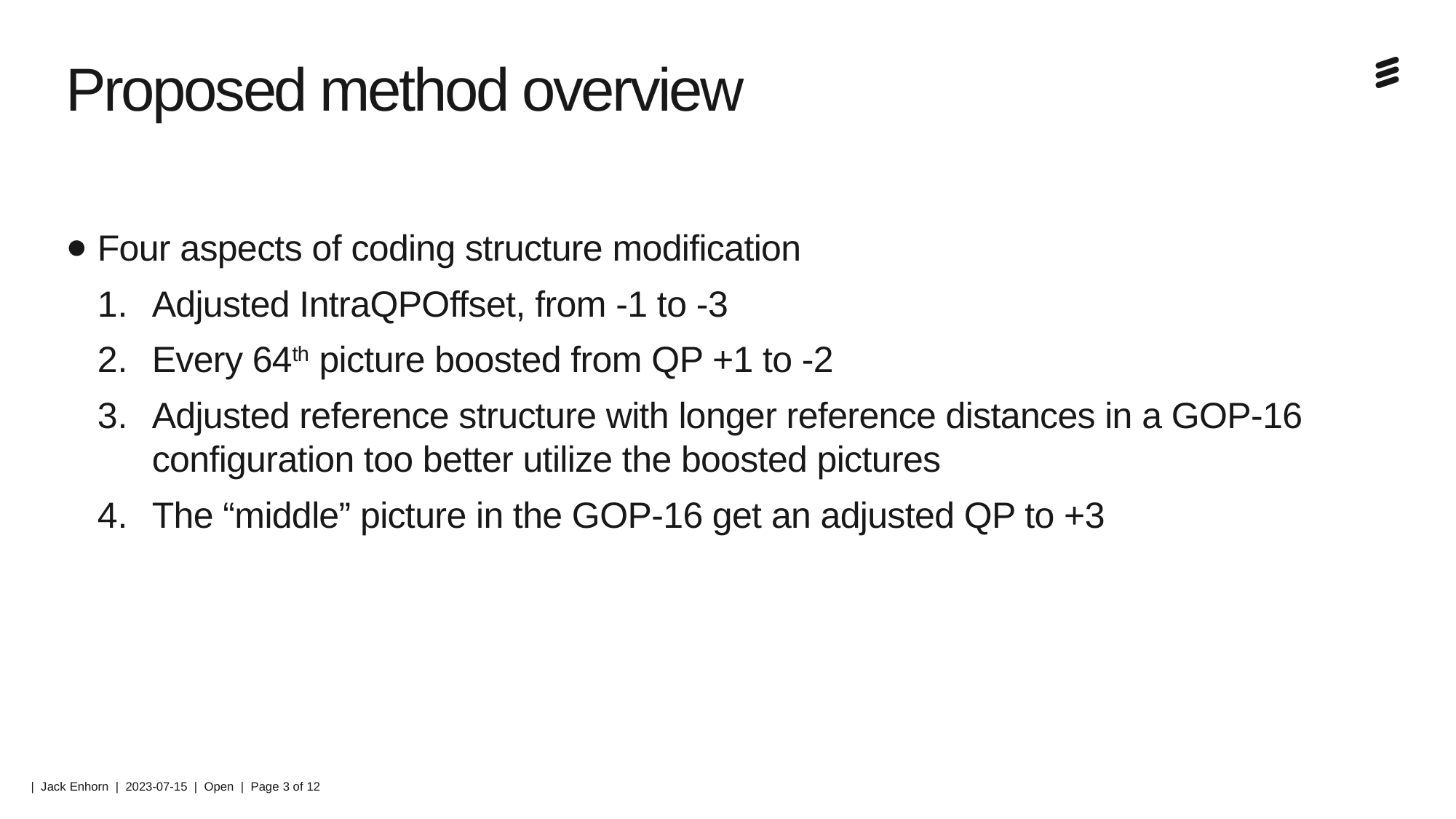

# Proposed method overview
Four aspects of coding structure modification
Adjusted IntraQPOffset, from -1 to -3
Every 64th picture boosted from QP +1 to -2
Adjusted reference structure with longer reference distances in a GOP-16 configuration too better utilize the boosted pictures
The “middle” picture in the GOP-16 get an adjusted QP to +3